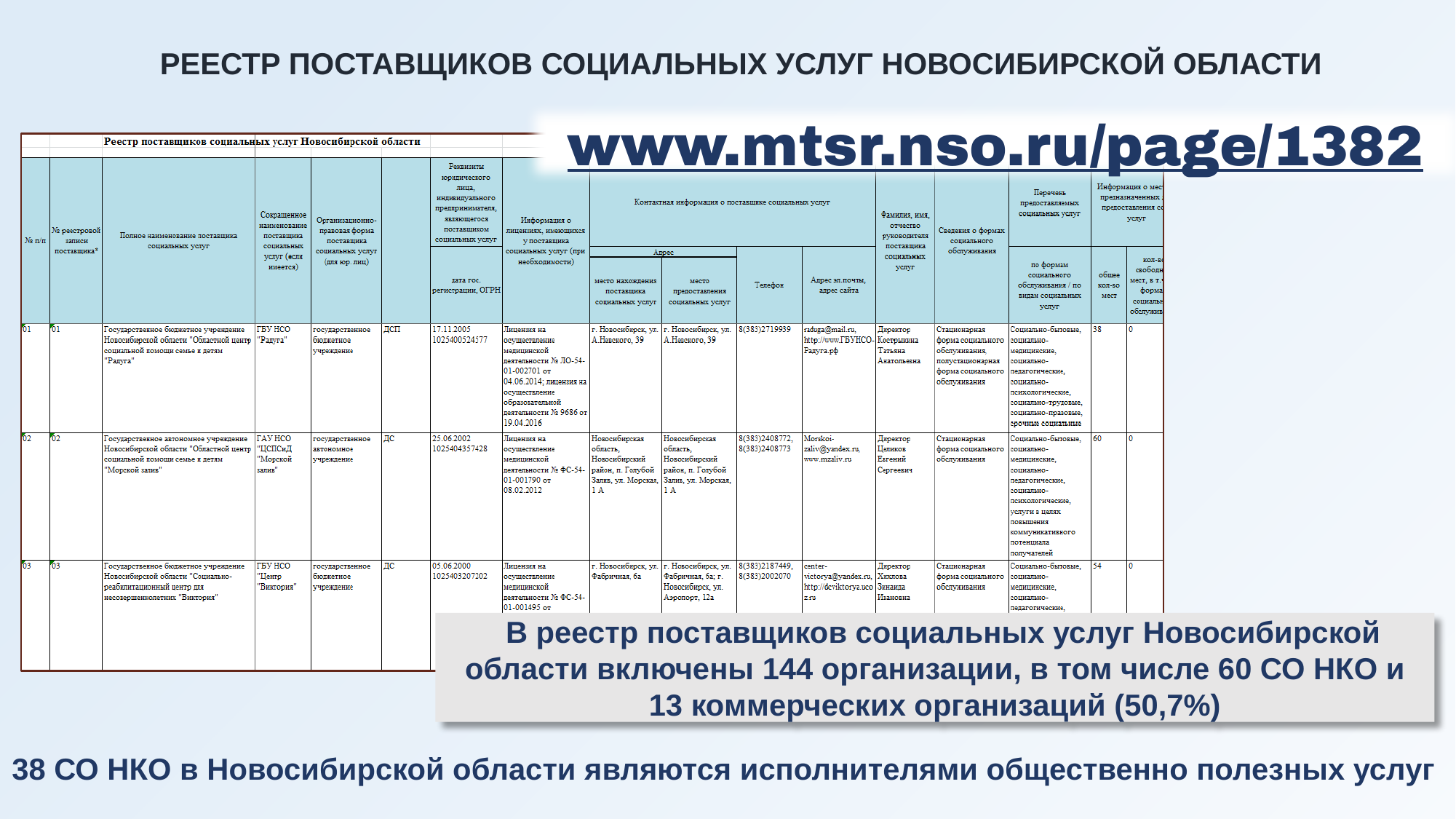

РЕЕСТР ПОСТАВЩИКОВ СОЦИАЛЬНЫХ УСЛУГ НОВОСИБИРСКОЙ ОБЛАСТИ
www.mtsr.nso.ru/page/1382

  В реестр поставщиков социальных услуг Новосибирской области включены 144 организации, в том числе 60 СО НКО и 13 коммерческих организаций (50,7%)
38 СО НКО в Новосибирской области являются исполнителями общественно полезных услуг